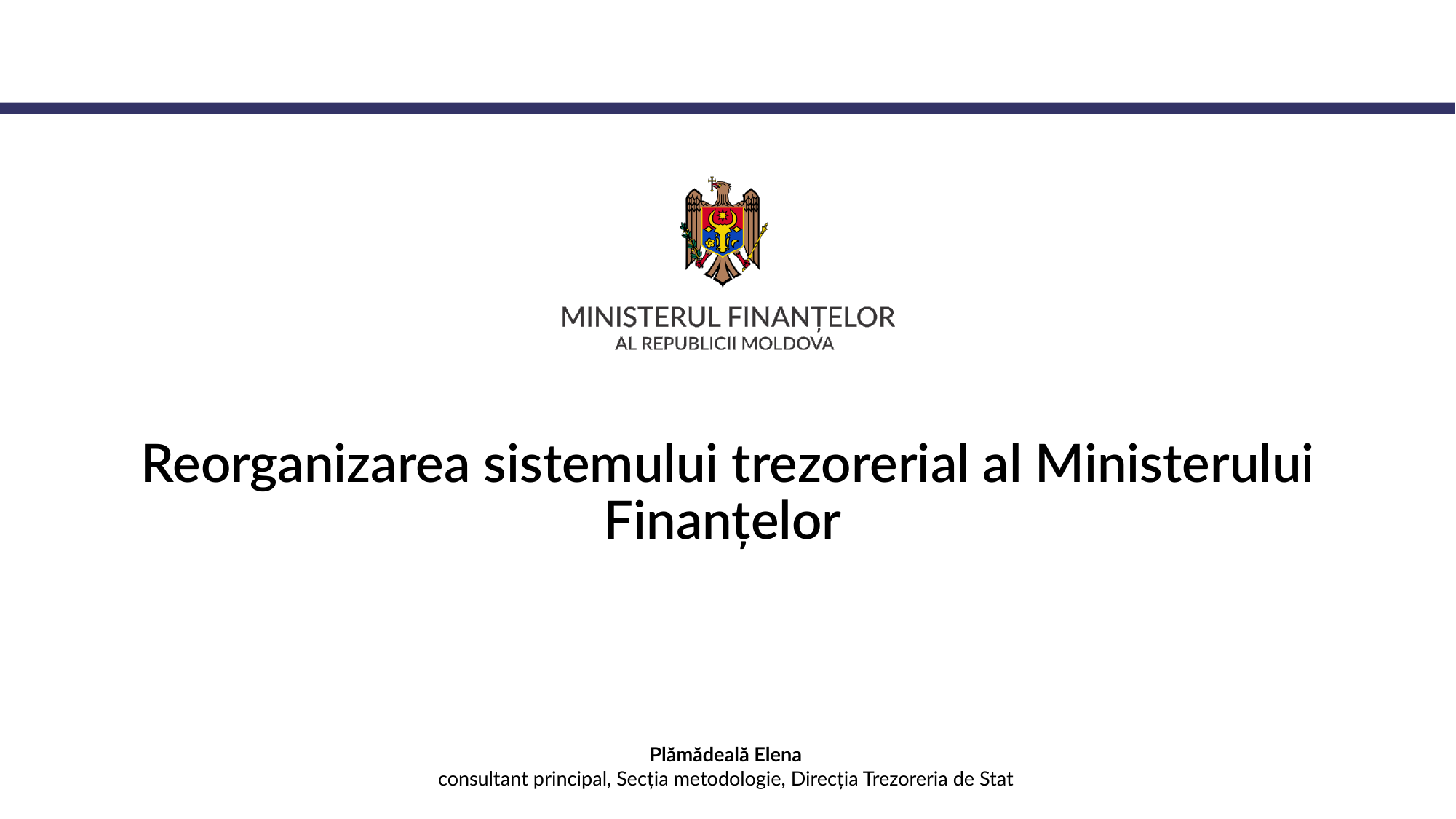

# Reorganizarea sistemului trezorerial al Ministerului Finanțelor
Plămădeală Elena
consultant principal, Secția metodologie, Direcția Trezoreria de Stat